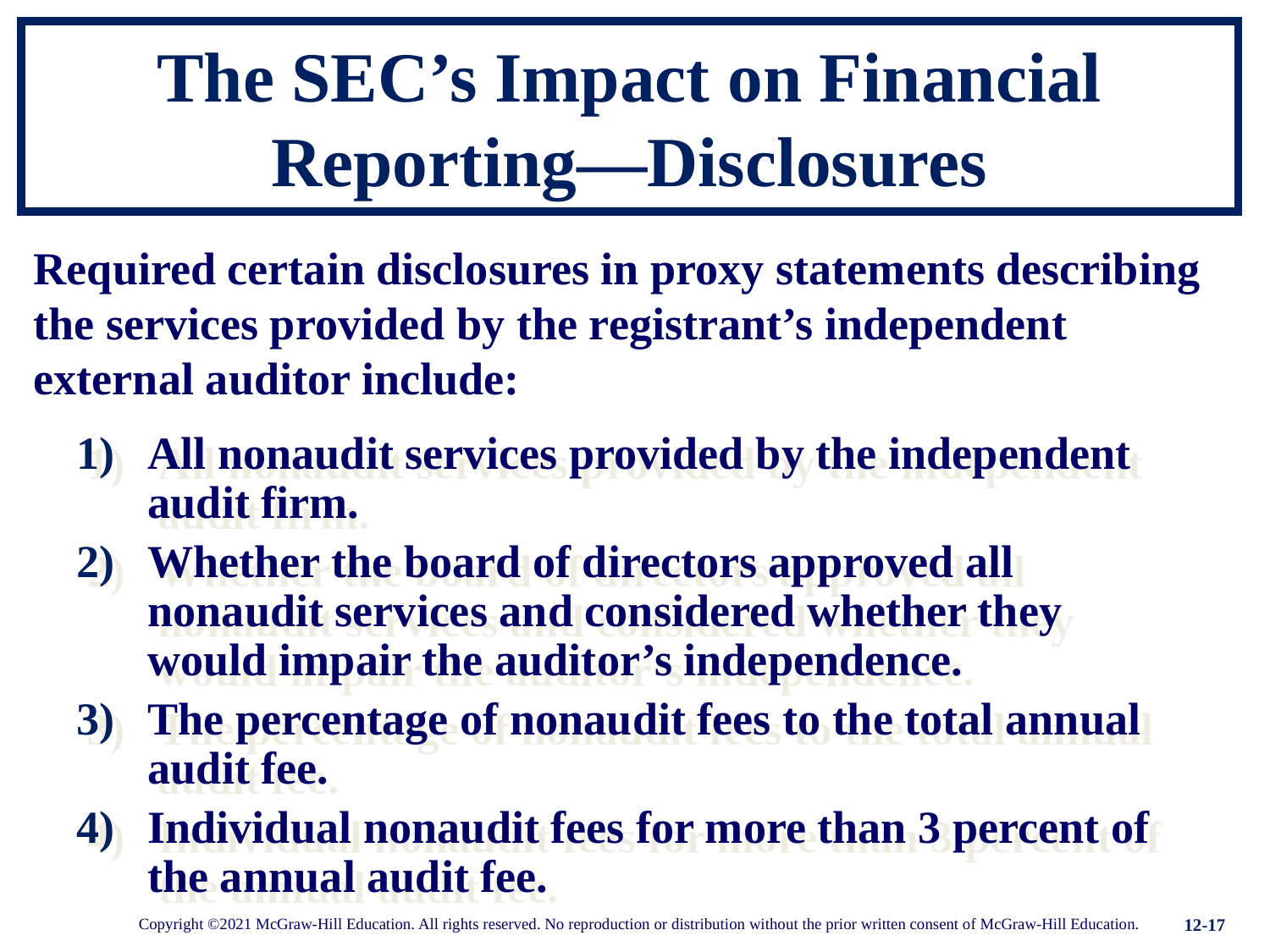

# The SEC’s Impact on Financial Reporting—Disclosures
Required certain disclosures in proxy statements describing the services provided by the registrant’s independent external auditor include:
All nonaudit services provided by the independent audit firm.
Whether the board of directors approved all nonaudit services and considered whether they would impair the auditor’s independence.
The percentage of nonaudit fees to the total annual audit fee.
Individual nonaudit fees for more than 3 percent of the annual audit fee.
12-17
Copyright ©2021 McGraw-Hill Education. All rights reserved. No reproduction or distribution without the prior written consent of McGraw-Hill Education.